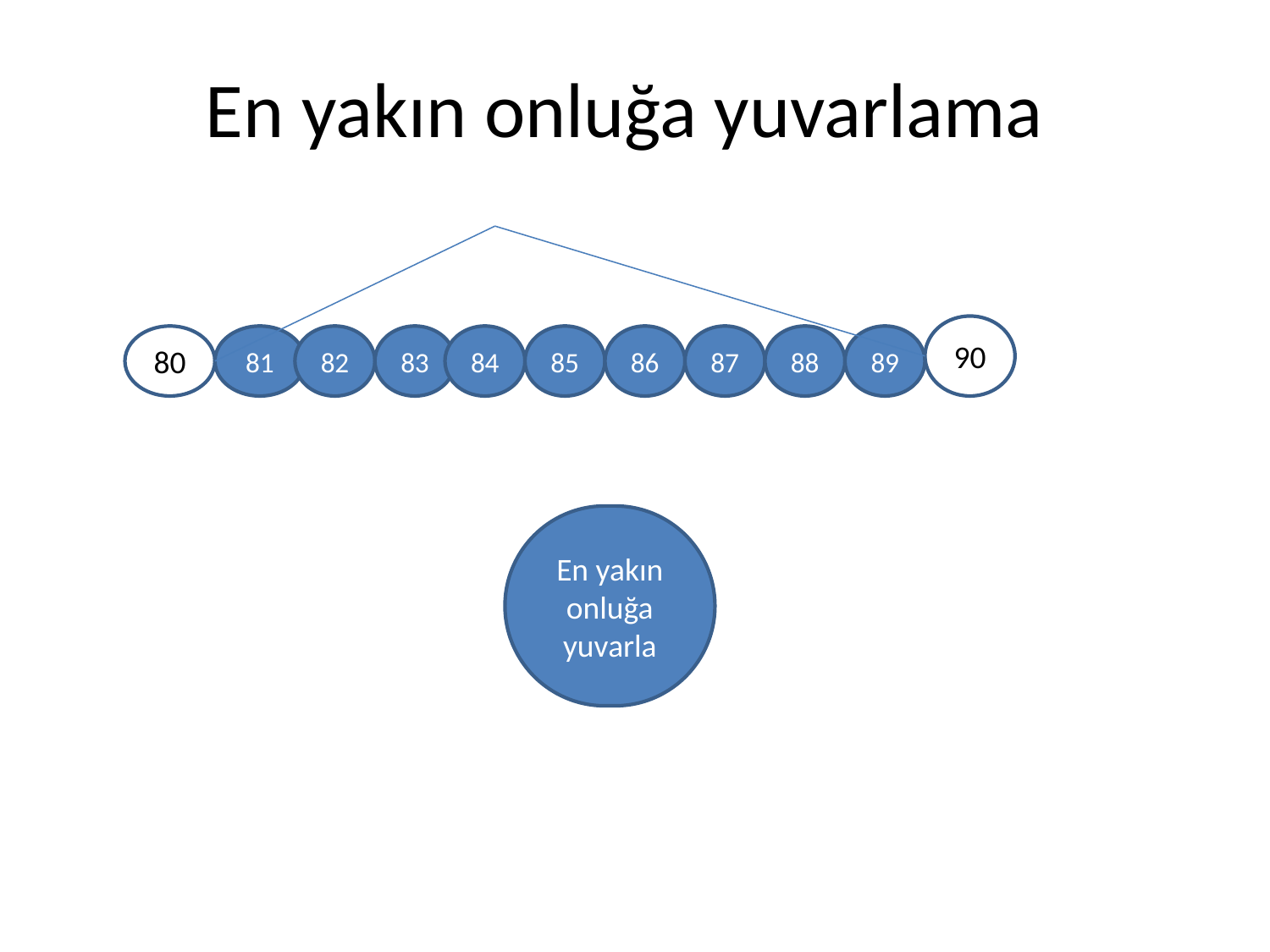

# En yakın onluğa yuvarlama
90
80
81
82
83
84
85
86
87
88
89
En yakın onluğa yuvarla